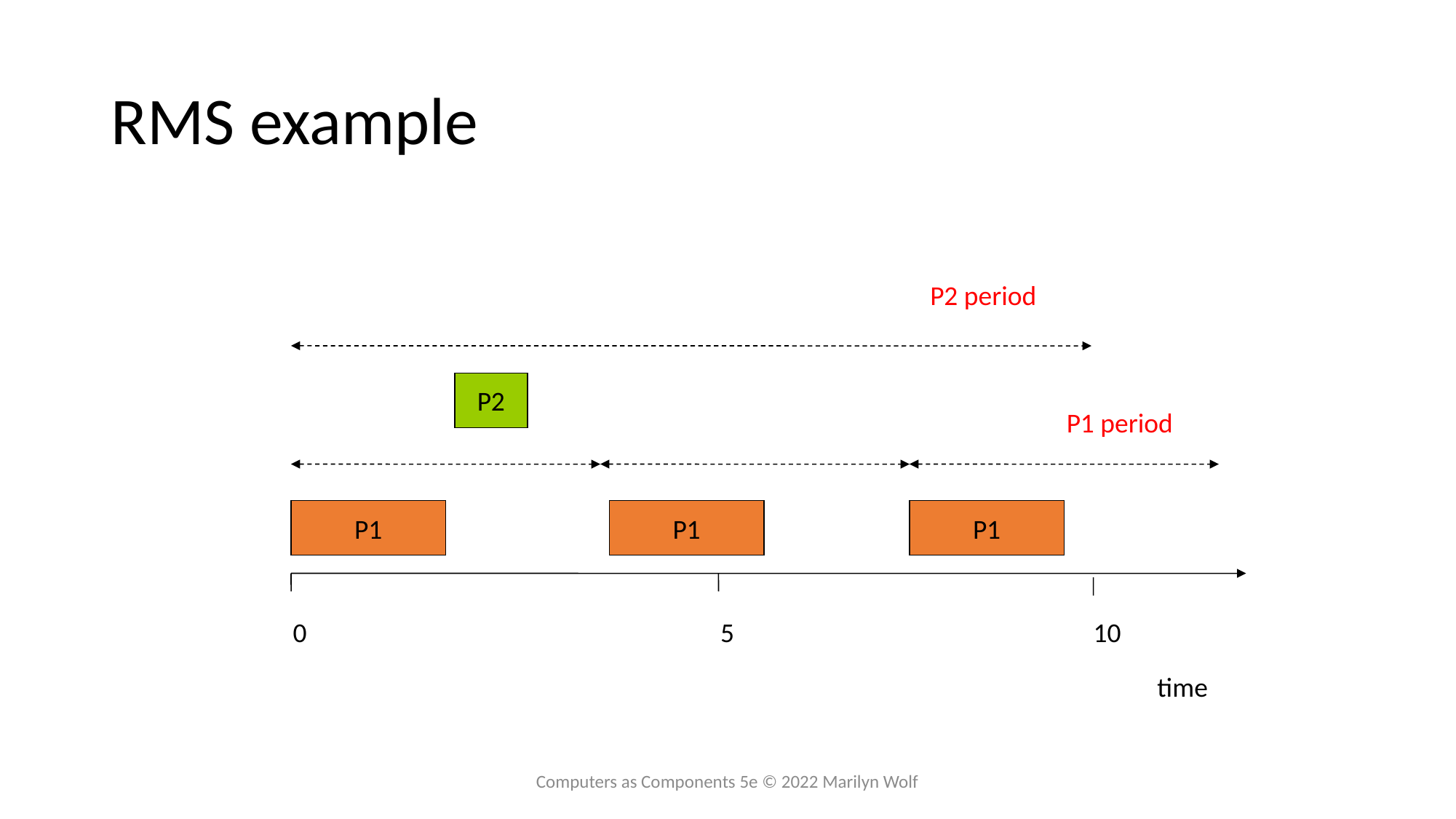

# RMS example
P2 period

P2
P1 period

P1
P1
P1

0
5
10
time
Computers as Components 5e © 2022 Marilyn Wolf